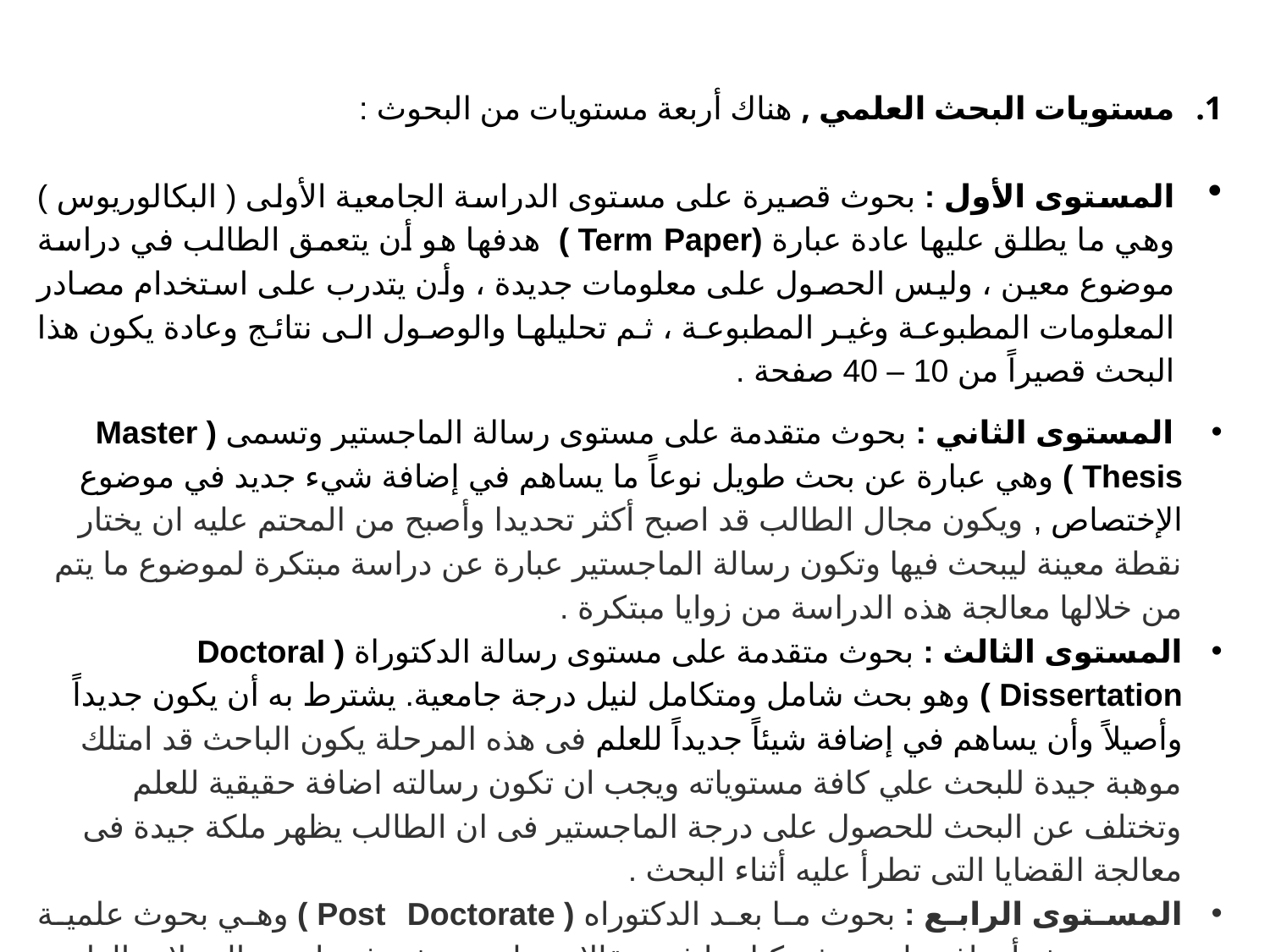

مستويات البحث العلمي , هناك أربعة مستويات من البحوث :

المستوى الأول : بحوث قصيرة على مستوى الدراسة الجامعية الأولى ( البكالوريوس ) وهي ما يطلق عليها عادة عبارة (Term Paper )  هدفها هو أن يتعمق الطالب في دراسة موضوع معين ، وليس الحصول على معلومات جديدة ، وأن يتدرب على استخدام مصادر المعلومات المطبوعة وغير المطبوعة ، ثم تحليلها والوصول الى نتائج وعادة يكون هذا البحث قصيراً من 10 – 40 صفحة .
 المستوى الثاني : بحوث متقدمة على مستوى رسالة الماجستير وتسمى ( Master Thesis ) وهي عبارة عن بحث طويل نوعاً ما يساهم في إضافة شيء جديد في موضوع الإختصاص , ويكون مجال الطالب قد اصبح أكثر تحديدا وأصبح من المحتم عليه ان يختار نقطة معينة ليبحث فيها وتكون رسالة الماجستير عبارة عن دراسة مبتكرة لموضوع ما يتم من خلالها معالجة هذه الدراسة من زوايا مبتكرة .
المستوى الثالث : بحوث متقدمة على مستوى رسالة الدكتوراة ( Doctoral Dissertation ) وهو بحث شامل ومتكامل لنيل درجة جامعية. يشترط به أن يكون جديداً وأصيلاً وأن يساهم في إضافة شيئاً جديداً للعلم فى هذه المرحلة يكون الباحث قد امتلك موهبة جيدة للبحث علي كافة مستوياته ويجب ان تكون رسالته اضافة حقيقية للعلم وتختلف عن البحث للحصول على درجة الماجستير فى ان الطالب يظهر ملكة جيدة فى معالجة القضايا التى تطرأ عليه أثناء البحث .
المستوى الرابع : بحوث ما بعد الدكتوراه ( Post Doctorate ) وهي بحوث علمية ومحددة وذو أهداف واضحة ثم كتابتها في مقالات علمية تنشر فى إحدى المجلات العلمية أو مؤتمر علمى، وقد تكون في شكل كتابة مقال علمي ينشر من رسائل طلابه ، وقد تكون كتاب أو جزء منه , ويمثل هذا النوع النسبة الأكبر من الأبحاث .